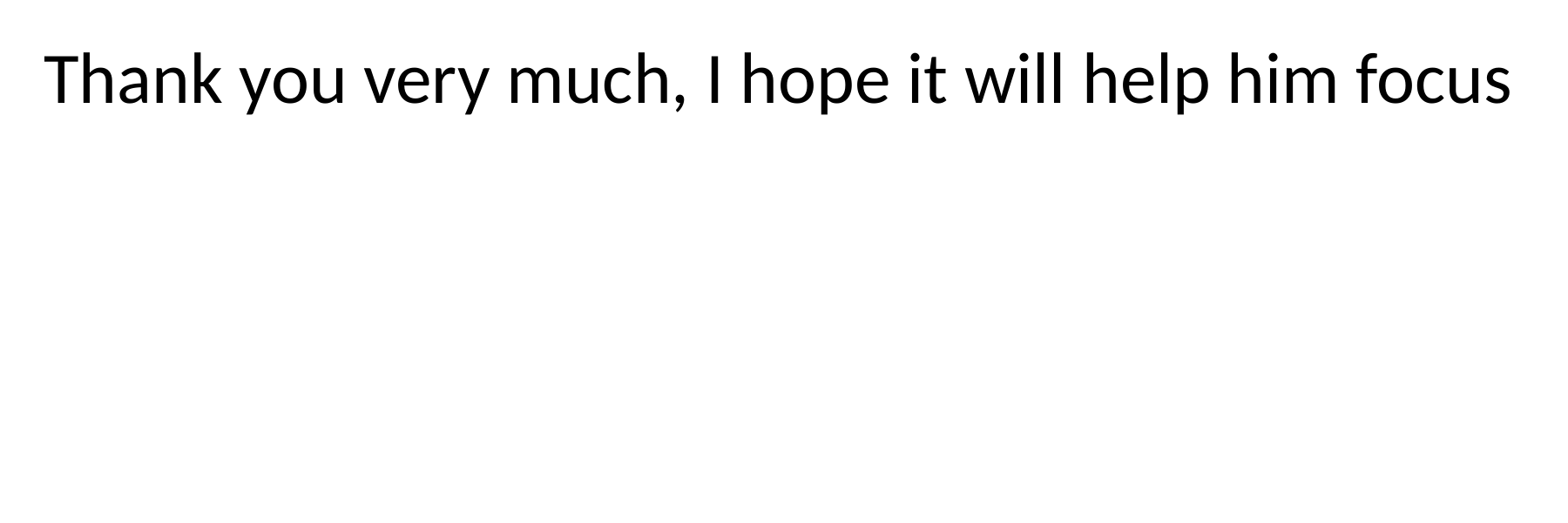

Thank you very much, I hope it will help him focus